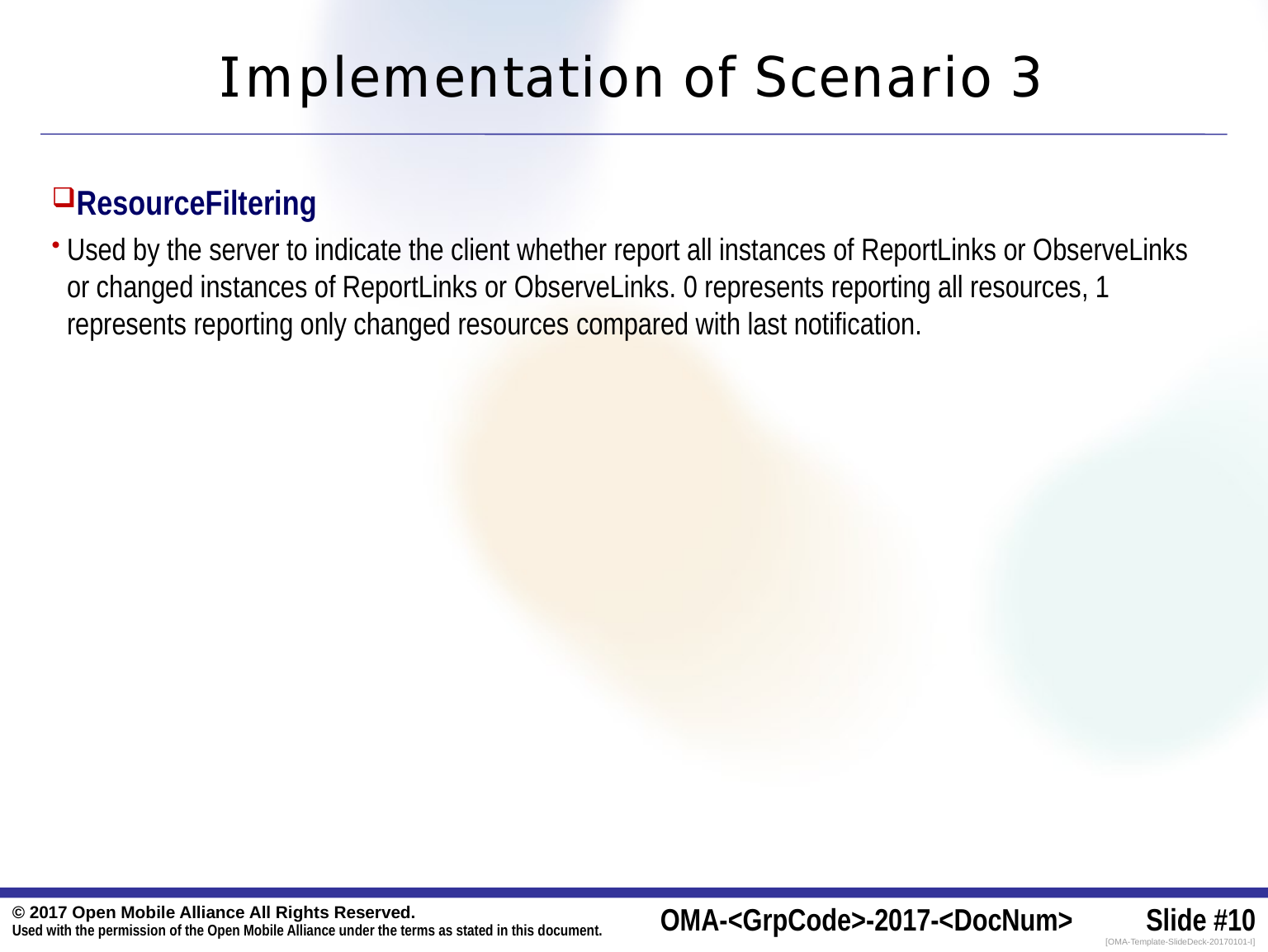

# Implementation of Scenario 3

ResourceFiltering
Used by the server to indicate the client whether report all instances of ReportLinks or ObserveLinks or changed instances of ReportLinks or ObserveLinks. 0 represents reporting all resources, 1 represents reporting only changed resources compared with last notification.